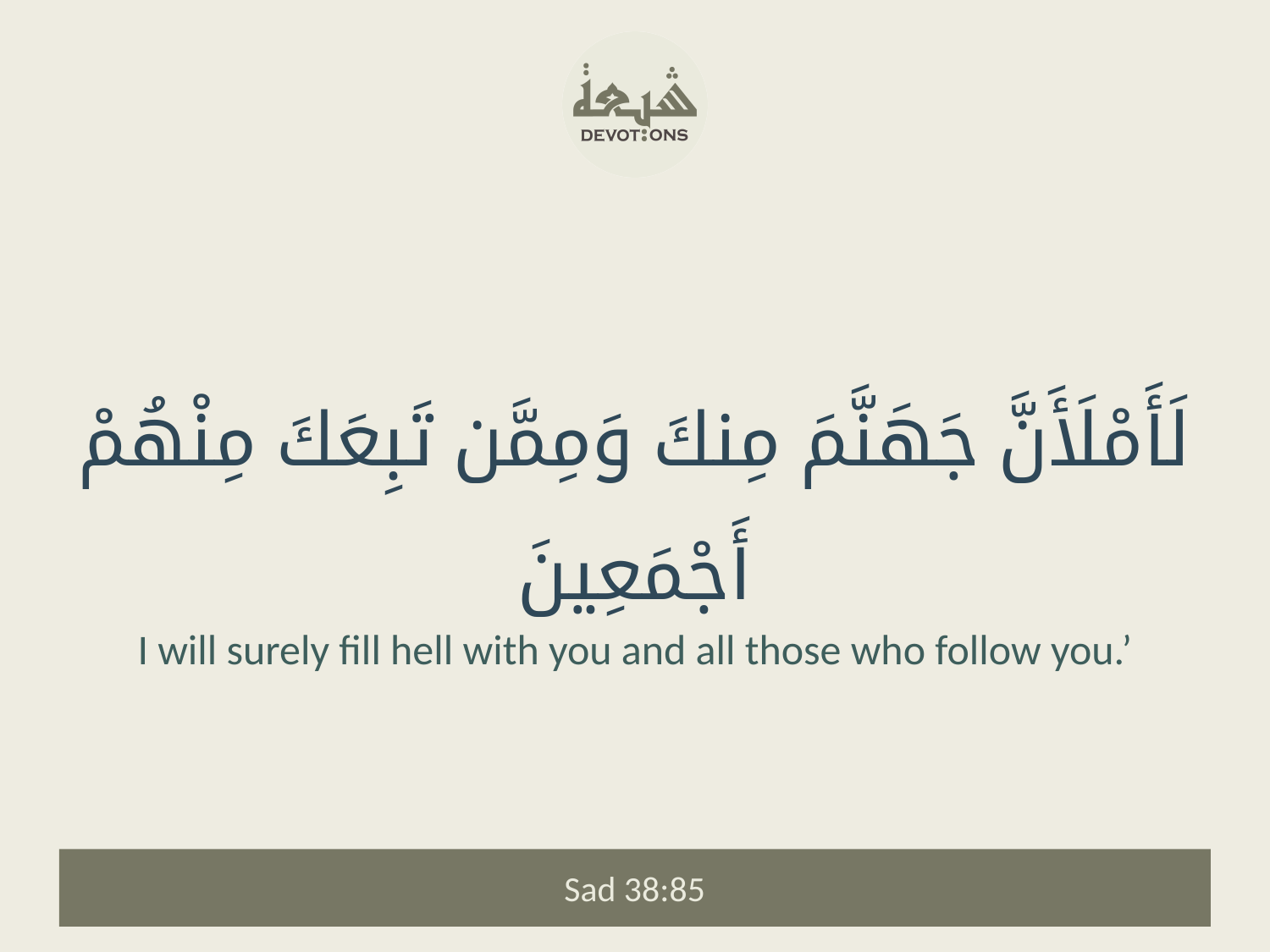

لَأَمْلَأَنَّ جَهَنَّمَ مِنكَ وَمِمَّن تَبِعَكَ مِنْهُمْ أَجْمَعِينَ
I will surely fill hell with you and all those who follow you.’
Sad 38:85